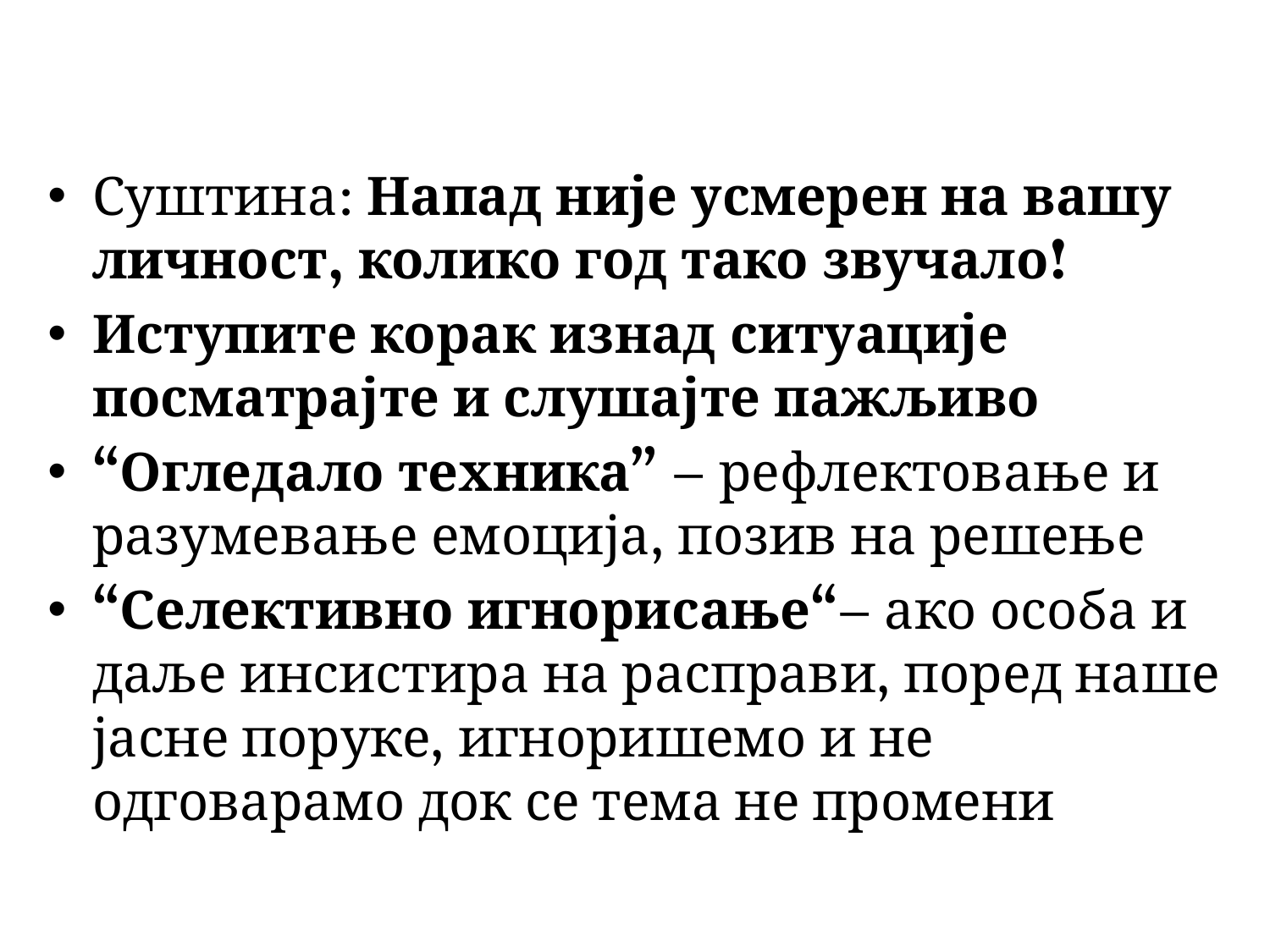

Суштина: Напад није усмерен на вашу личност, колико год тако звучало!
Иступите корак изнад ситуације посматрајте и слушајте пажљиво
“Огледало техника” – рефлектовање и разумевање емоција, позив на решење
“Селективно игнорисање“– ако особа и даље инсистира на расправи, поред наше јасне поруке, игноришемо и не одговарамо док се тема не промени